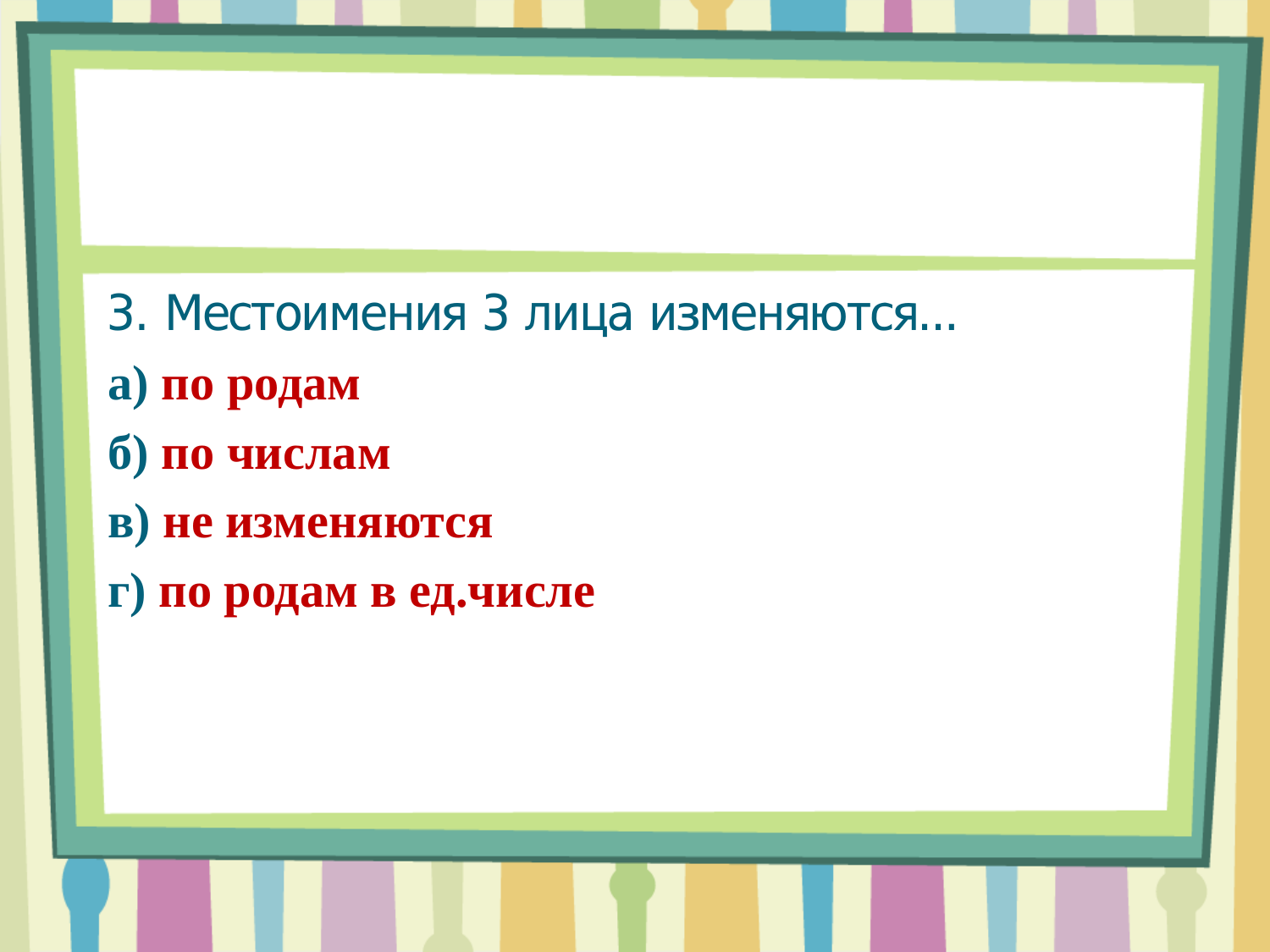

#
3. Местоимения 3 лица изменяются…
а) по родам
б) по числам
в) не изменяются
г) по родам в ед.числе